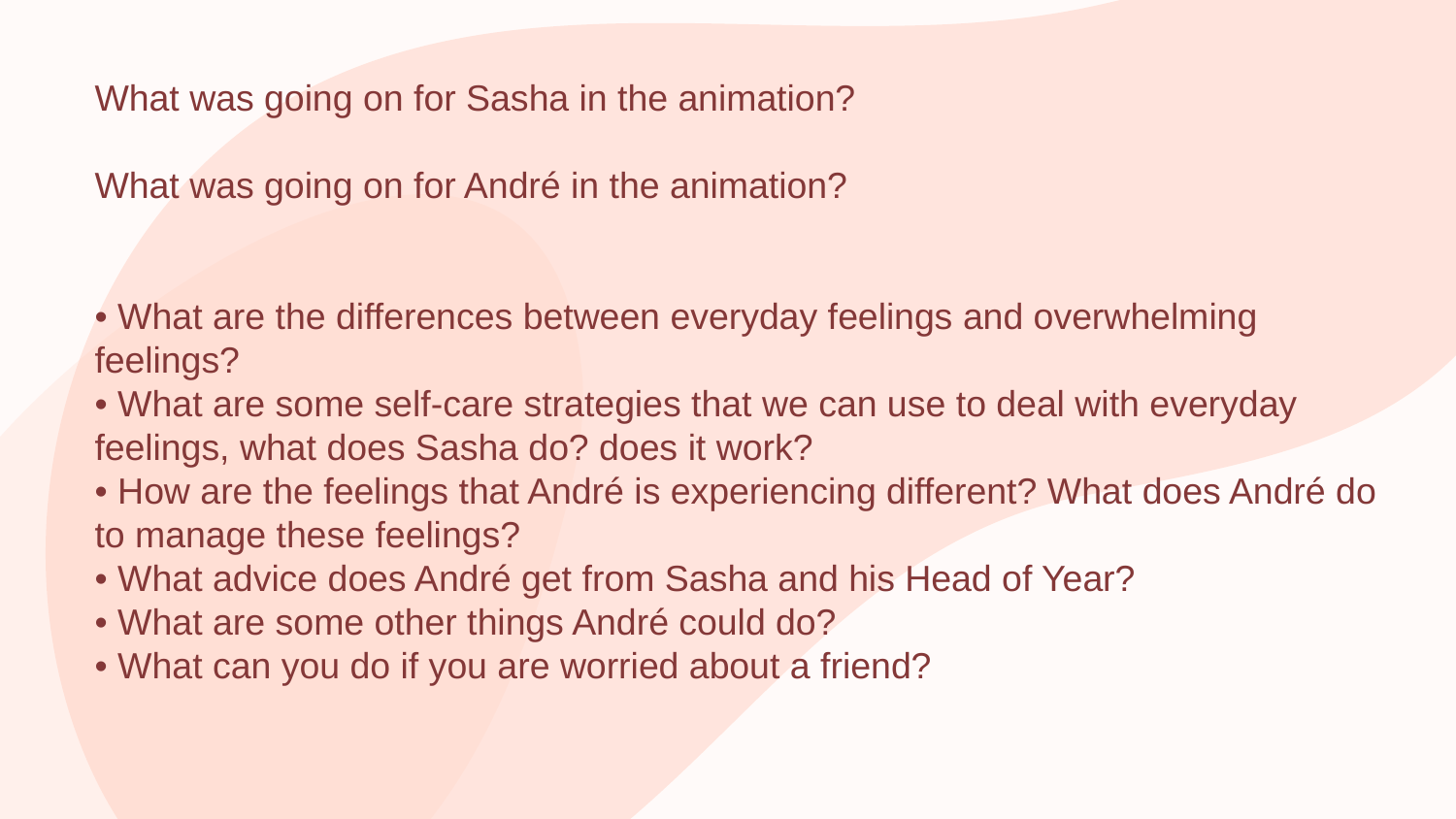

What was going on for Sasha in the animation?

What was going on for André in the animation?

• What are the differences between everyday feelings and overwhelming feelings?
• What are some self-care strategies that we can use to deal with everyday feelings, what does Sasha do? does it work?
• How are the feelings that André is experiencing different? What does André do to manage these feelings?
• What advice does André get from Sasha and his Head of Year?
• What are some other things André could do?
• What can you do if you are worried about a friend?